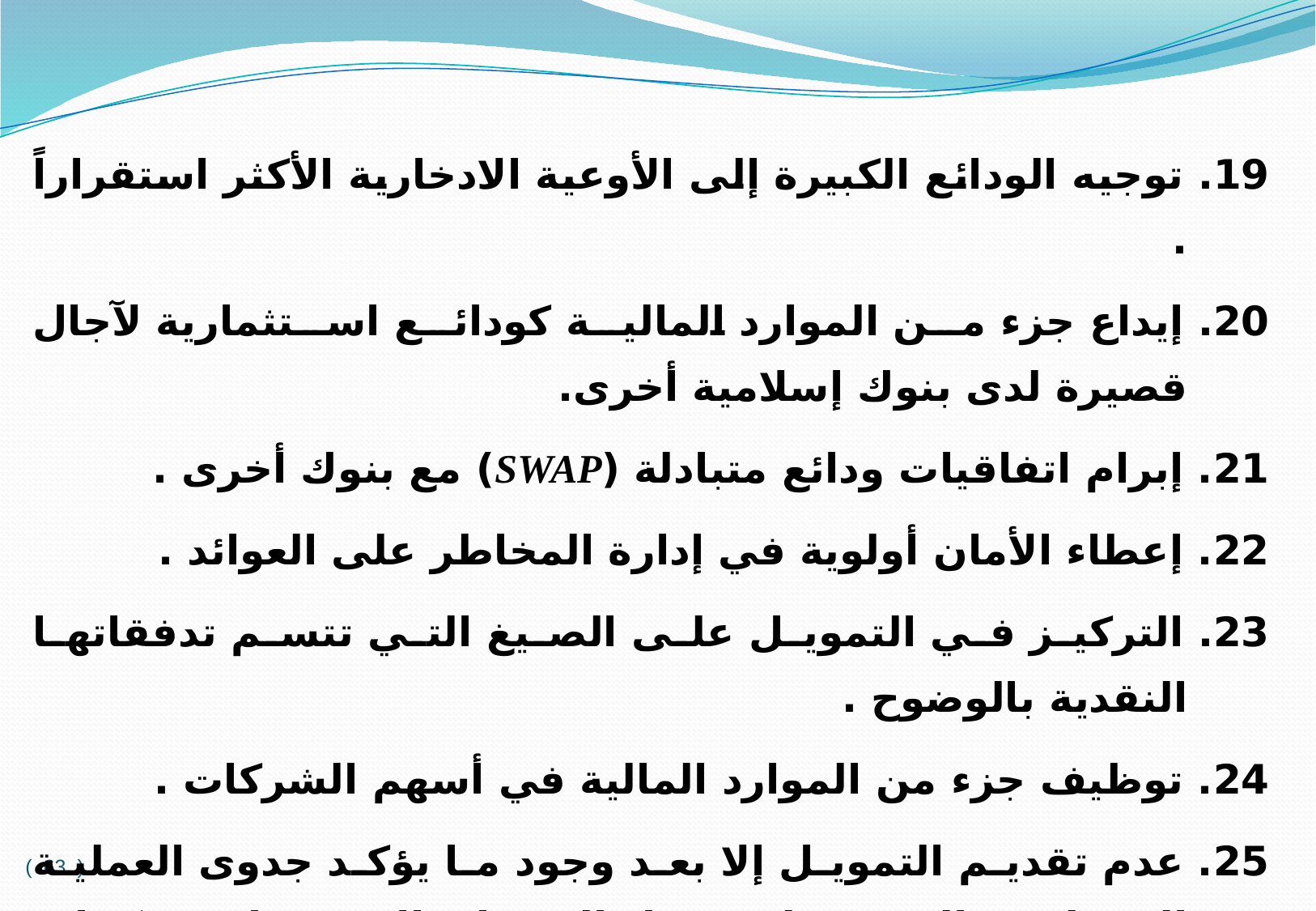

19. توجيه الودائع الكبيرة إلى الأوعية الادخارية الأكثر استقراراً .
20. إيداع جزء من الموارد المالية كودائع استثمارية لآجال قصيرة لدى بنوك إسلامية أخرى.
21. إبرام اتفاقيات ودائع متبادلة (SWAP) مع بنوك أخرى .
22. إعطاء الأمان أولوية في إدارة المخاطر على العوائد .
23. التركيز في التمويل على الصيغ التي تتسم تدفقاتها النقدية بالوضوح .
24. توظيف جزء من الموارد المالية في أسهم الشركات .
25. عدم تقديم التمويل إلا بعد وجود ما يؤكد جدوى العملية الممولة ، والقدرة على سداد التمويل بالإستحقاق ، وكفاية الضمانات واكتمال التوثيق .
(  63  )